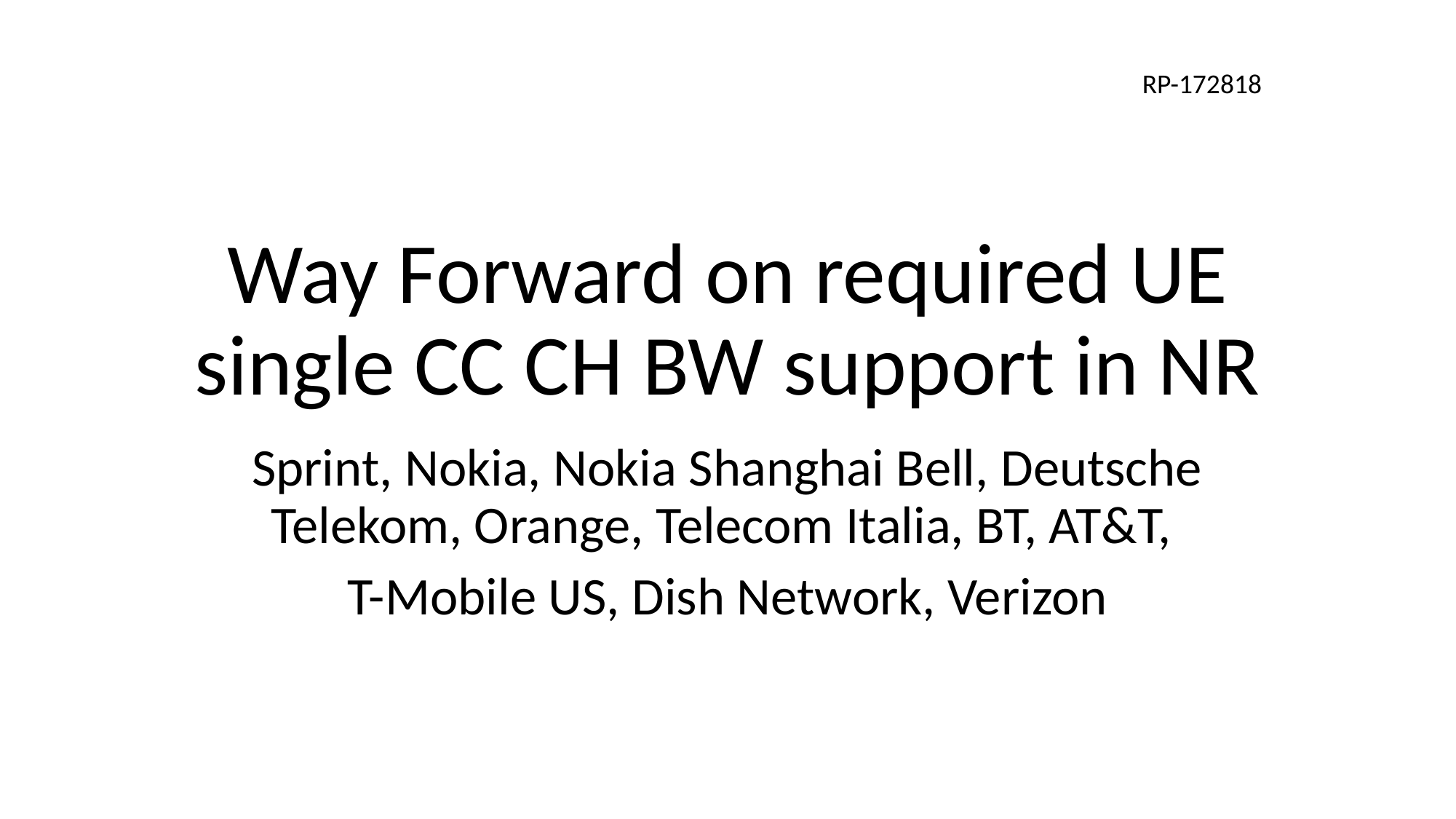

RP-172818
# Way Forward on required UE single CC CH BW support in NR
Sprint, Nokia, Nokia Shanghai Bell, Deutsche Telekom, Orange, Telecom Italia, BT, AT&T,
T-Mobile US, Dish Network, Verizon